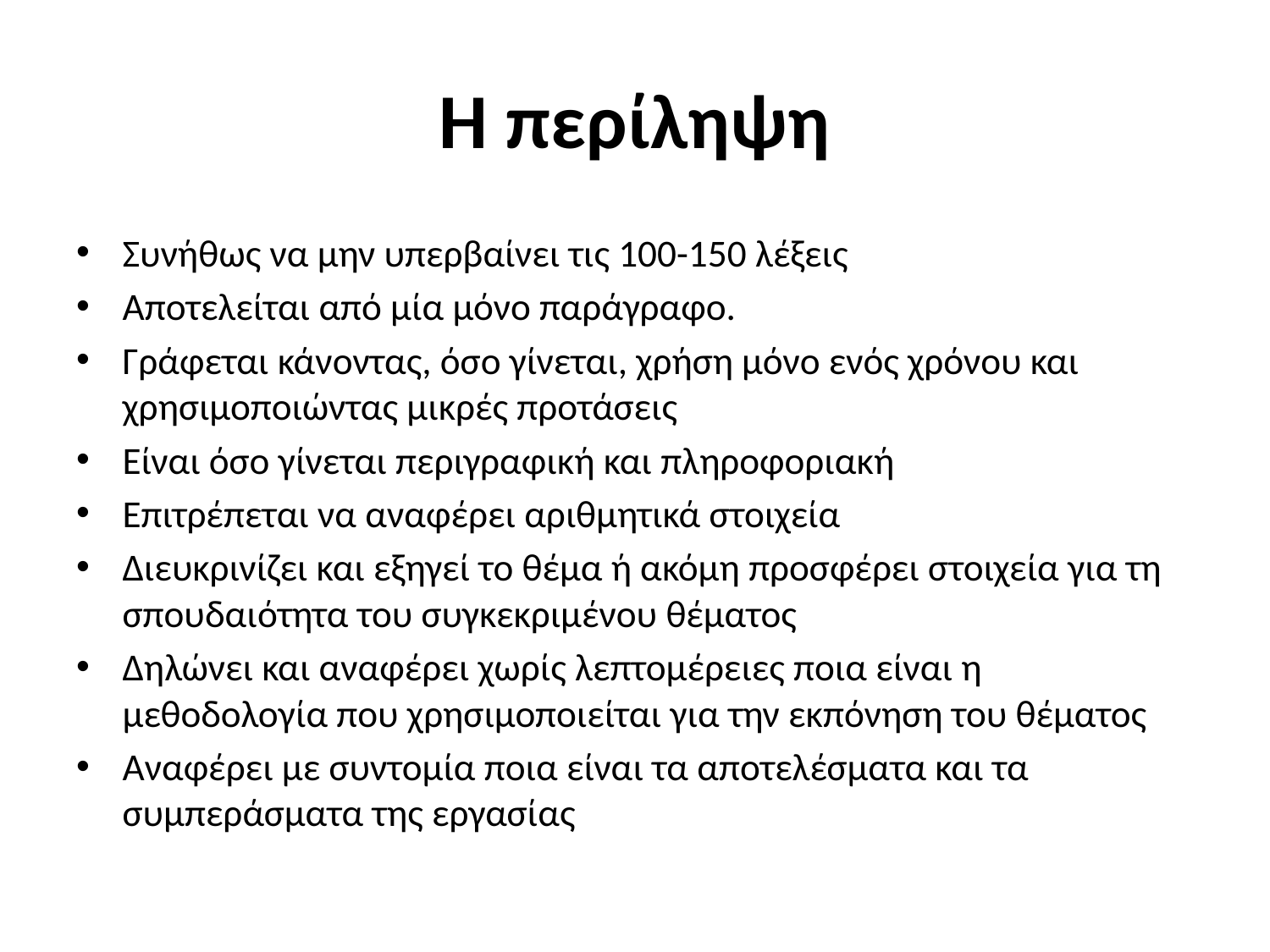

# Η περίληψη
Συνήθως να μην υπερβαίνει τις 100-150 λέξεις
Αποτελείται από μία μόνο παράγραφο.
Γράφεται κάνοντας, όσο γίνεται, χρήση μόνο ενός χρόνου και χρησιμοποιώντας μικρές προτάσεις
Είναι όσο γίνεται περιγραφική και πληροφοριακή
Επιτρέπεται να αναφέρει αριθμητικά στοιχεία
Διευκρινίζει και εξηγεί το θέμα ή ακόμη προσφέρει στοιχεία για τη σπουδαιότητα του συγκεκριμένου θέματος
Δηλώνει και αναφέρει χωρίς λεπτομέρειες ποια είναι η μεθοδολογία που χρησιμοποιείται για την εκπόνηση του θέματος
Αναφέρει με συντομία ποια είναι τα αποτελέσματα και τα συμπεράσματα της εργασίας